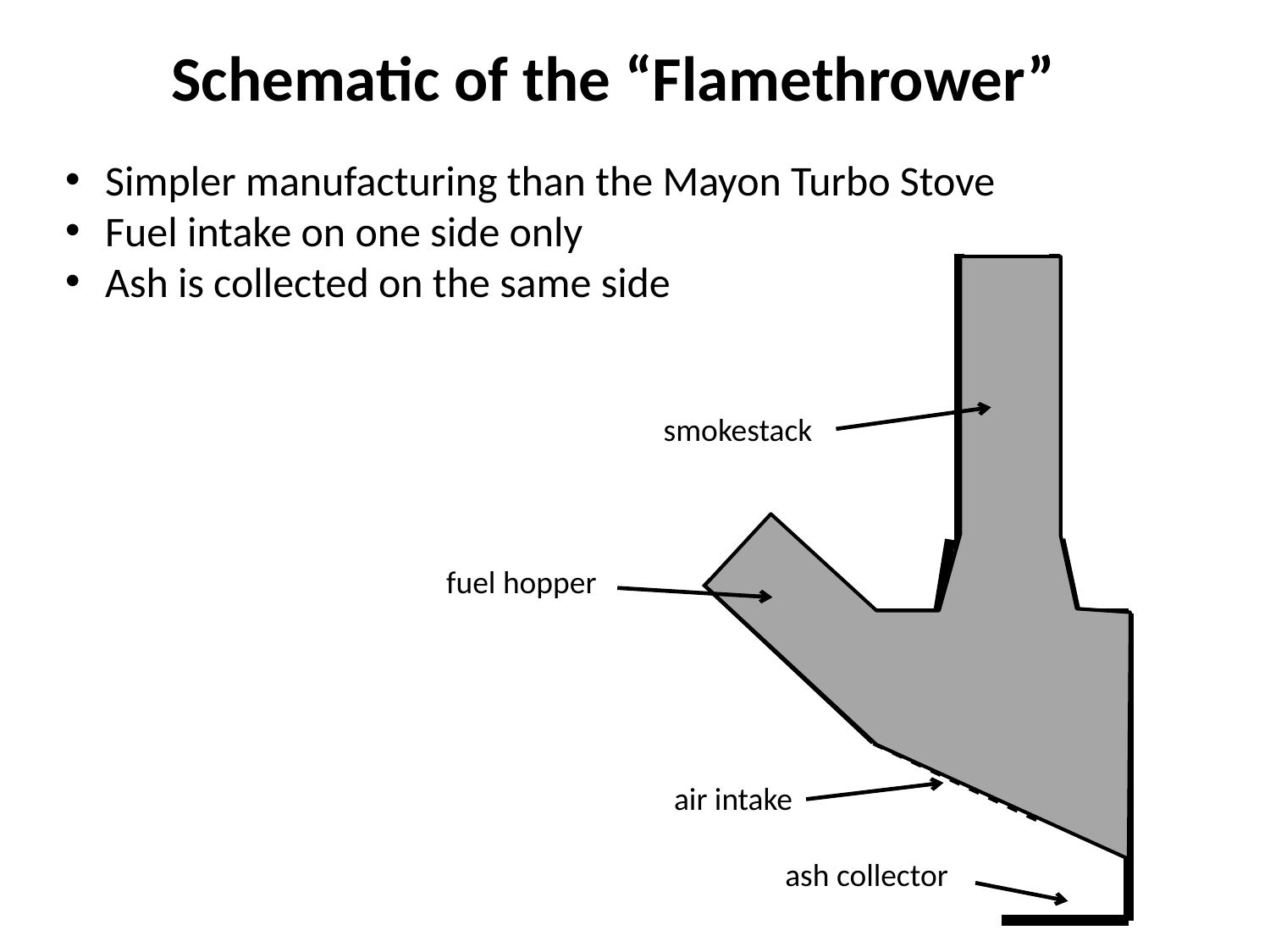

Schematic of the “Flamethrower”
Simpler manufacturing than the Mayon Turbo Stove
Fuel intake on one side only
Ash is collected on the same side

smokestack
fuel hopper

air intake
ash collector